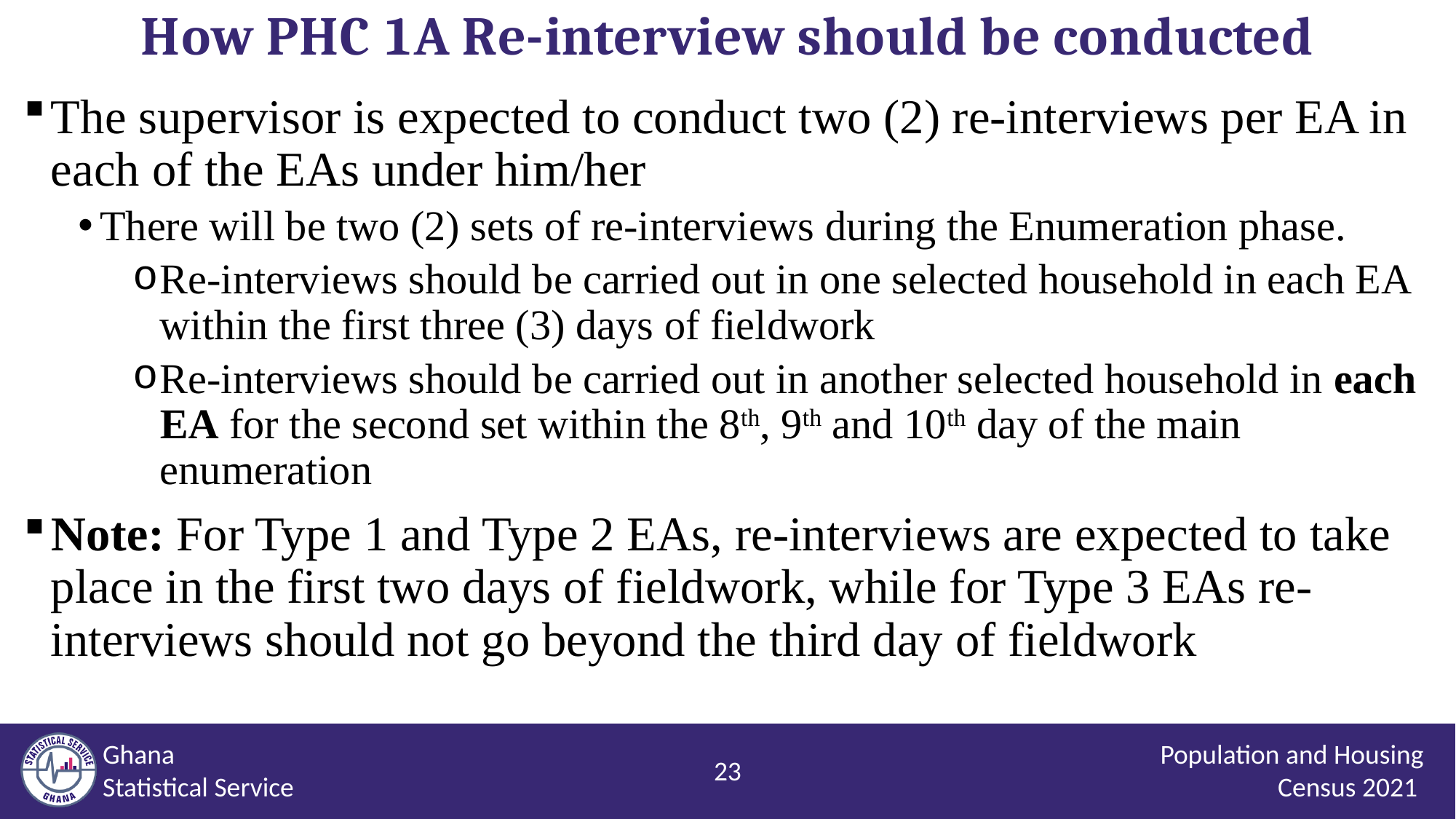

# How PHC 1A Re-interview should be conducted
The supervisor is expected to conduct two (2) re-interviews per EA in each of the EAs under him/her
There will be two (2) sets of re-interviews during the Enumeration phase.
Re-interviews should be carried out in one selected household in each EA within the first three (3) days of fieldwork
Re-interviews should be carried out in another selected household in each EA for the second set within the 8th, 9th and 10th day of the main enumeration
Note: For Type 1 and Type 2 EAs, re-interviews are expected to take place in the first two days of fieldwork, while for Type 3 EAs re-interviews should not go beyond the third day of fieldwork
23